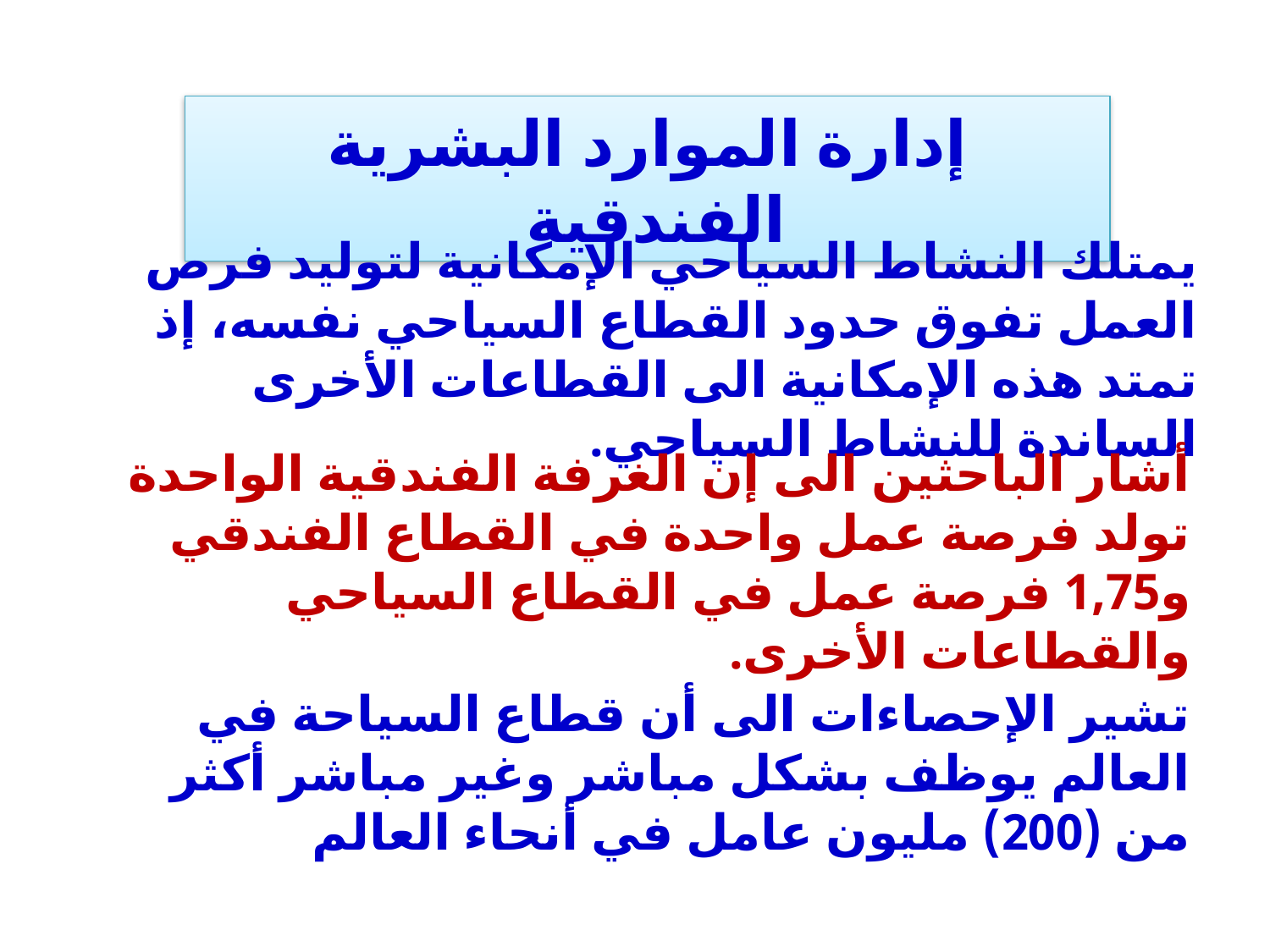

إدارة الموارد البشرية الفندقية
يمتلك النشاط السياحي الإمكانية لتوليد فرص العمل تفوق حدود القطاع السياحي نفسه، إذ تمتد هذه الإمكانية الى القطاعات الأخرى الساندة للنشاط السياحي.
أشار الباحثين الى إن الغرفة الفندقية الواحدة تولد فرصة عمل واحدة في القطاع الفندقي و1,75 فرصة عمل في القطاع السياحي والقطاعات الأخرى.
تشير الإحصاءات الى أن قطاع السياحة في العالم يوظف بشكل مباشر وغير مباشر أكثر من (200) مليون عامل في أنحاء العالم